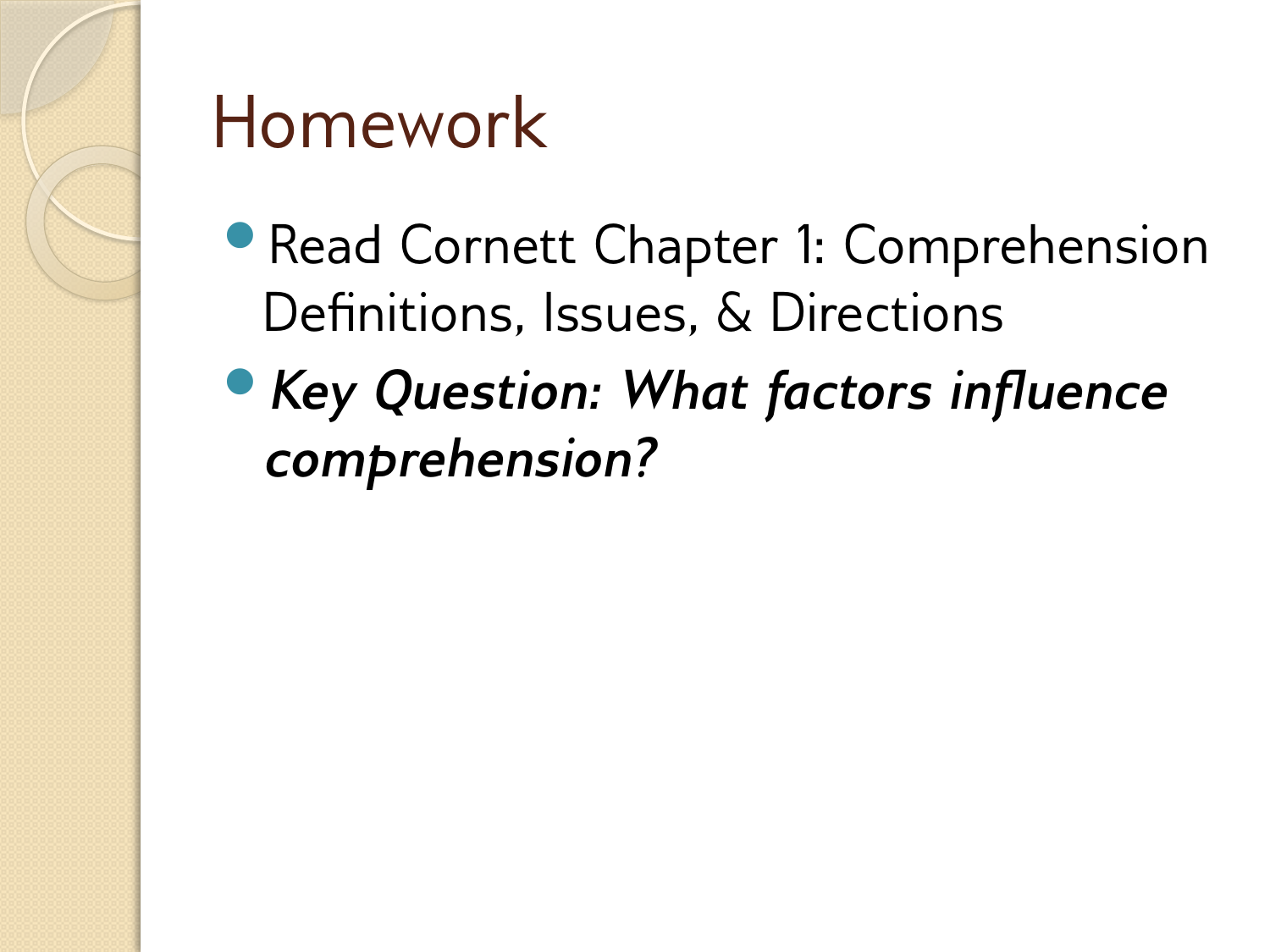

# Homework
Read Cornett Chapter 1: Comprehension Definitions, Issues, & Directions
Key Question: What factors influence comprehension?